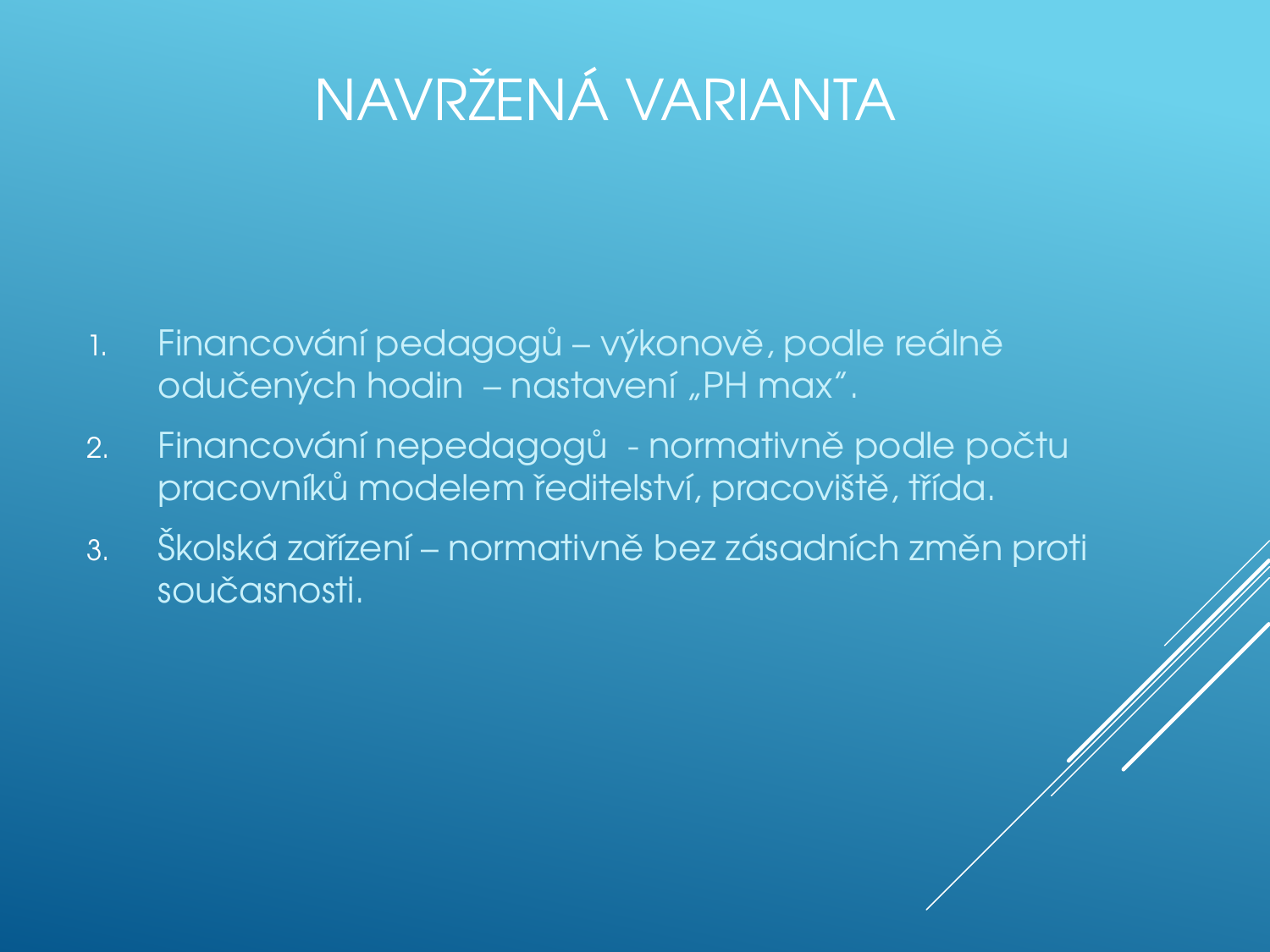

# Navržená varianta
Financování pedagogů – výkonově, podle reálně odučených hodin  – nastavení „PH max”.
Financování nepedagogů  - normativně podle počtu pracovníků modelem ředitelství, pracoviště, třída.
Školská zařízení – normativně bez zásadních změn proti současnosti.